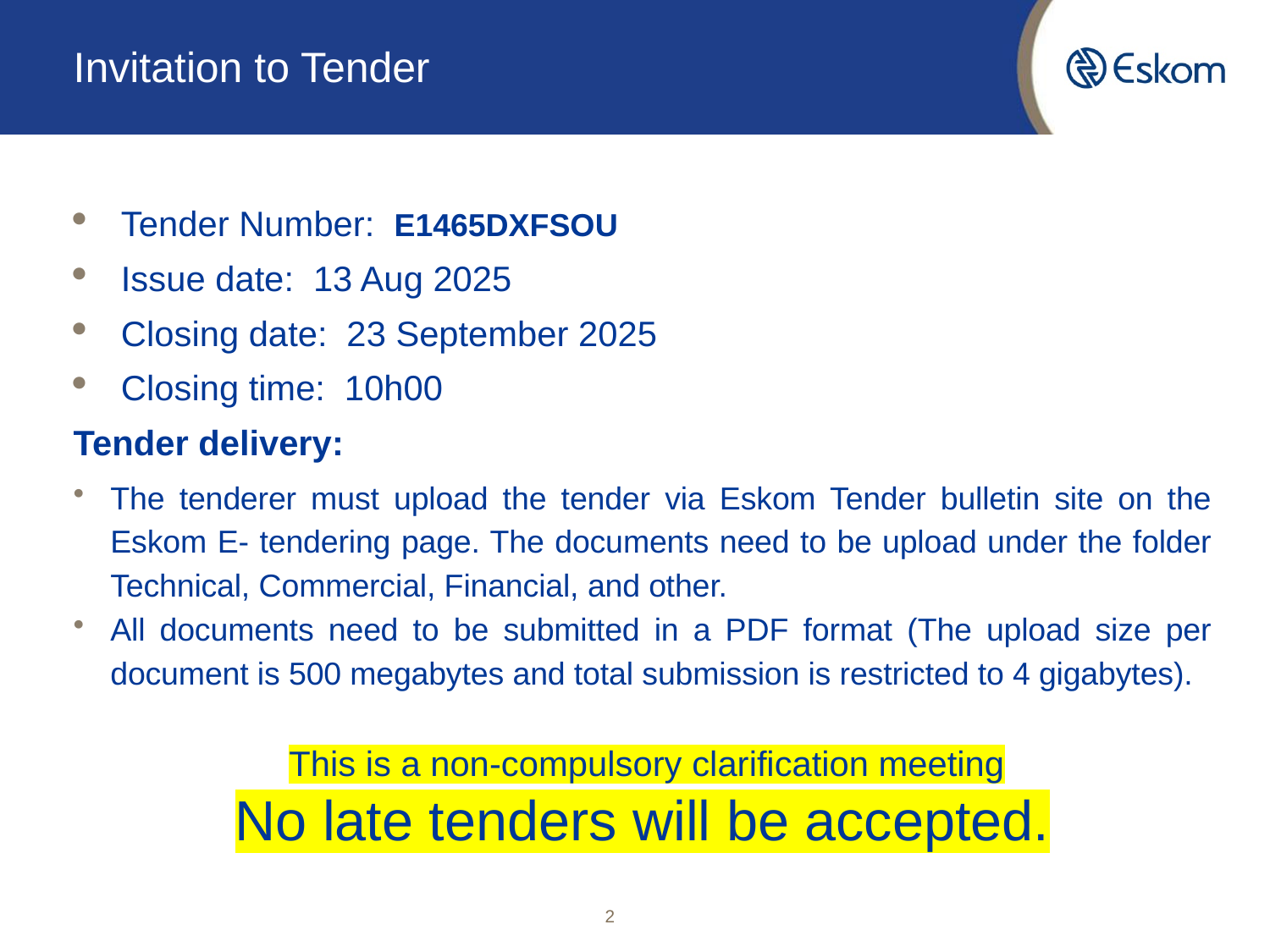

# Invitation to Tender
Tender Number:  E1465DXFSOU
Issue date:  13 Aug 2025
Closing date:  23 September 2025
Closing time:  10h00
Tender delivery:
The tenderer must upload the tender via Eskom Tender bulletin site on the Eskom E- tendering page. The documents need to be upload under the folder Technical, Commercial, Financial, and other.
All documents need to be submitted in a PDF format (The upload size per document is 500 megabytes and total submission is restricted to 4 gigabytes).

 This is a non-compulsory clarification meeting
No late tenders will be accepted.

2